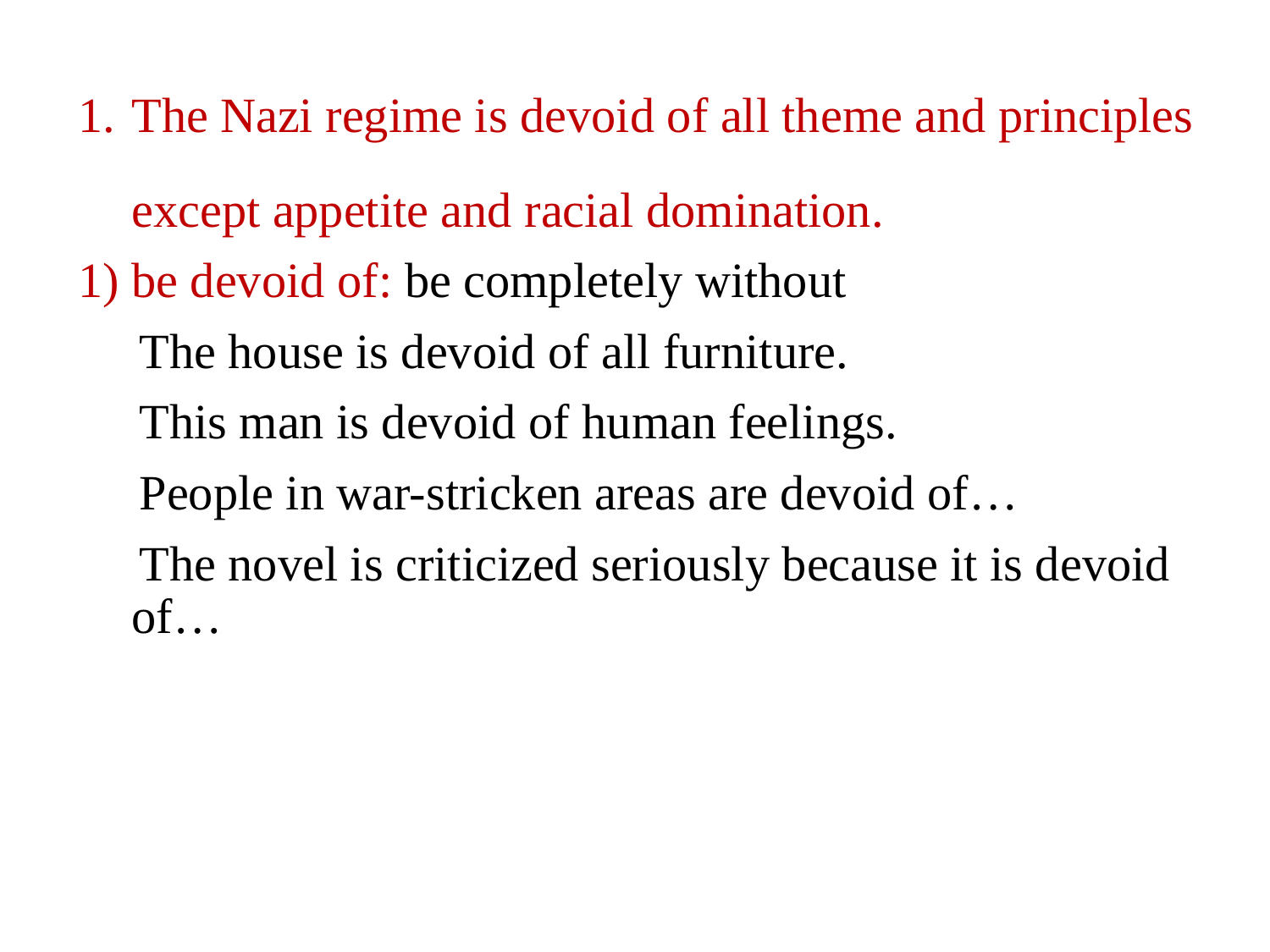

The Nazi regime is devoid of all theme and principles except appetite and racial domination.
be devoid of: be completely without
     The house is devoid of all furniture.
     This man is devoid of human feelings.
     People in war-stricken areas are devoid of…
     The novel is criticized seriously because it is devoid of…